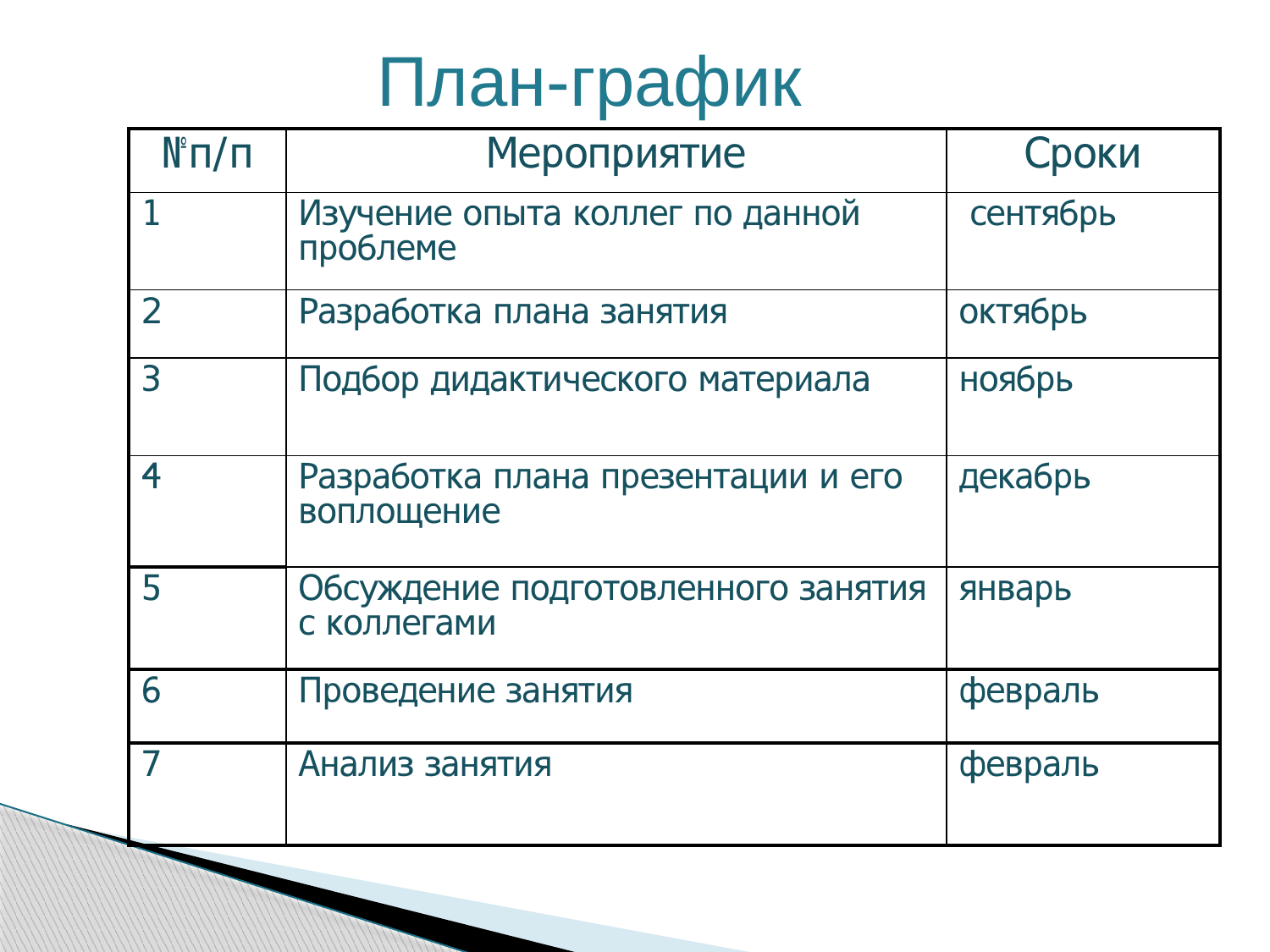

План-график
| №п/п | Мероприятие | Сроки |
| --- | --- | --- |
| 1 | Изучение опыта коллег по данной проблеме | сентябрь |
| 2 | Разработка плана занятия | октябрь |
| 3 | Подбор дидактического материала | ноябрь |
| 4 | Разработка плана презентации и его воплощение | декабрь |
| 5 | Обсуждение подготовленного занятия с коллегами | январь |
| 6 | Проведение занятия | февраль |
| 7 | Анализ занятия | февраль |